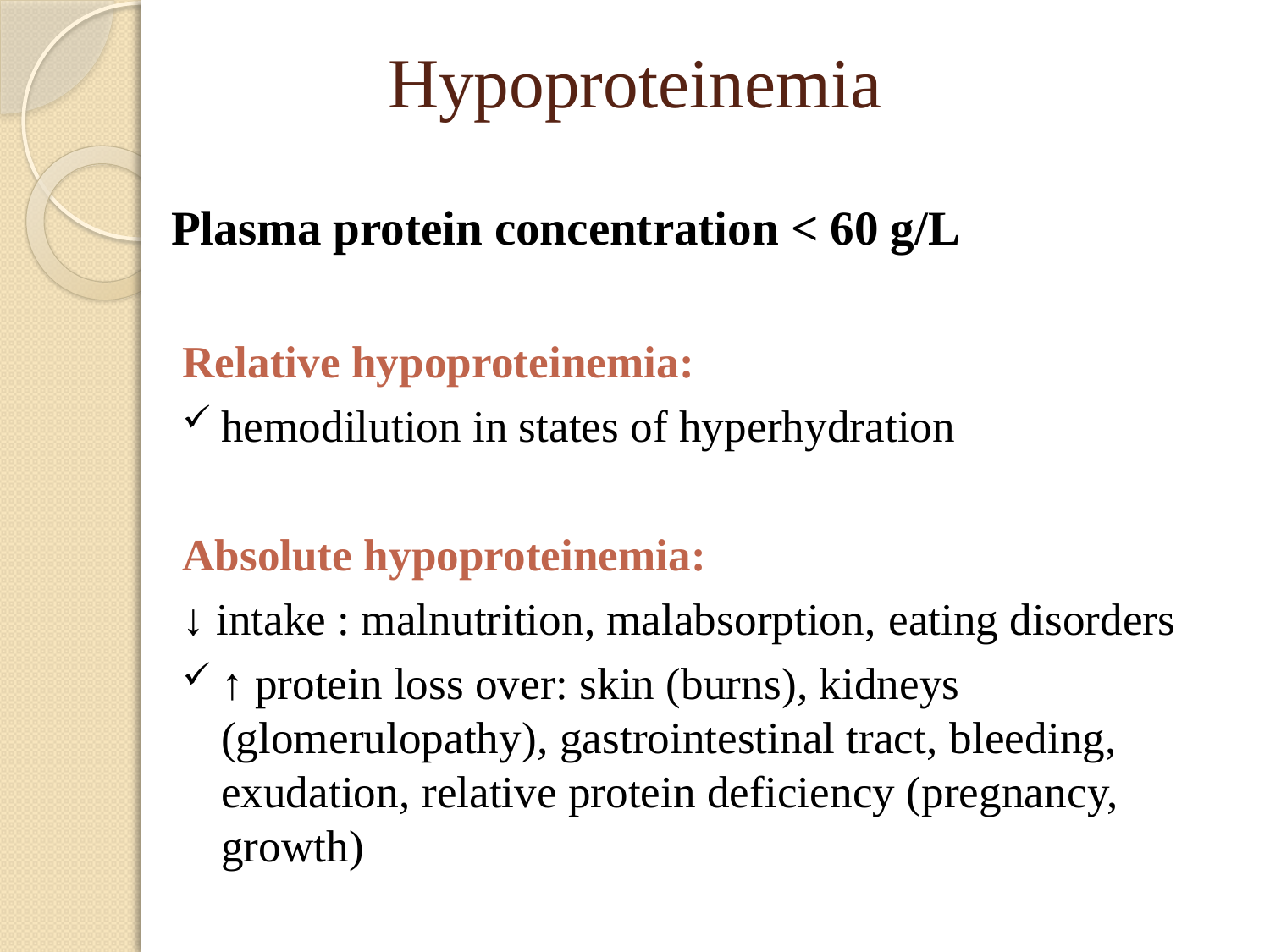

# Hypoproteinemia
Plasma protein concentration < 60 g/L

Relative hypoproteinemia:
hemodilution in states of hyperhydration

Absolute hypoproteinemia:
↓ intake : malnutrition, malabsorption, eating disorders
↑ protein loss over: skin (burns), kidneys (glomerulopathy), gastrointestinal tract, bleeding, exudation, relative protein deficiency (pregnancy, growth)